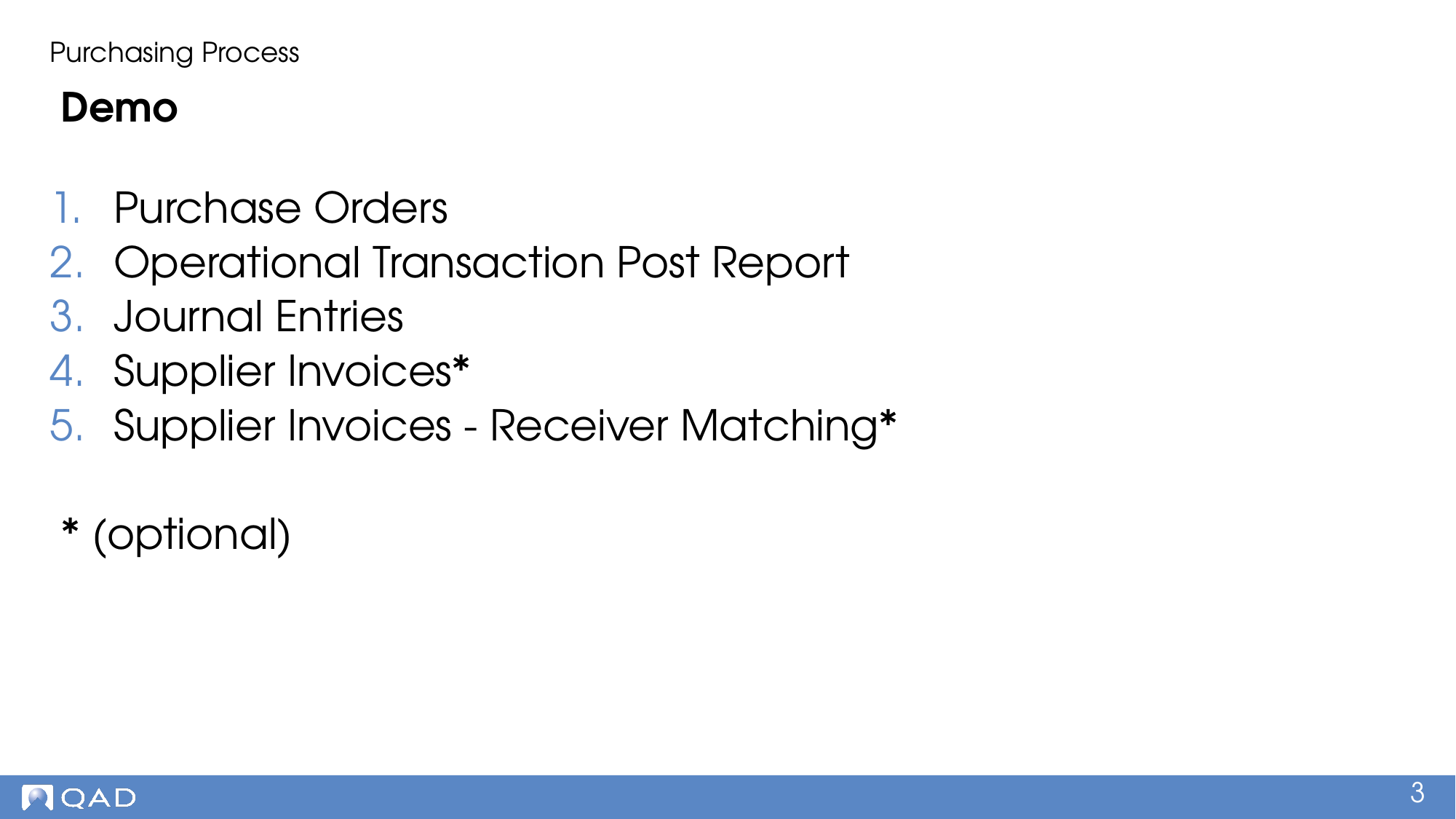

Purchasing Process
# Demo
Purchase Orders
Operational Transaction Post Report
Journal Entries
Supplier Invoices*
Supplier Invoices - Receiver Matching*

 * (optional)

3